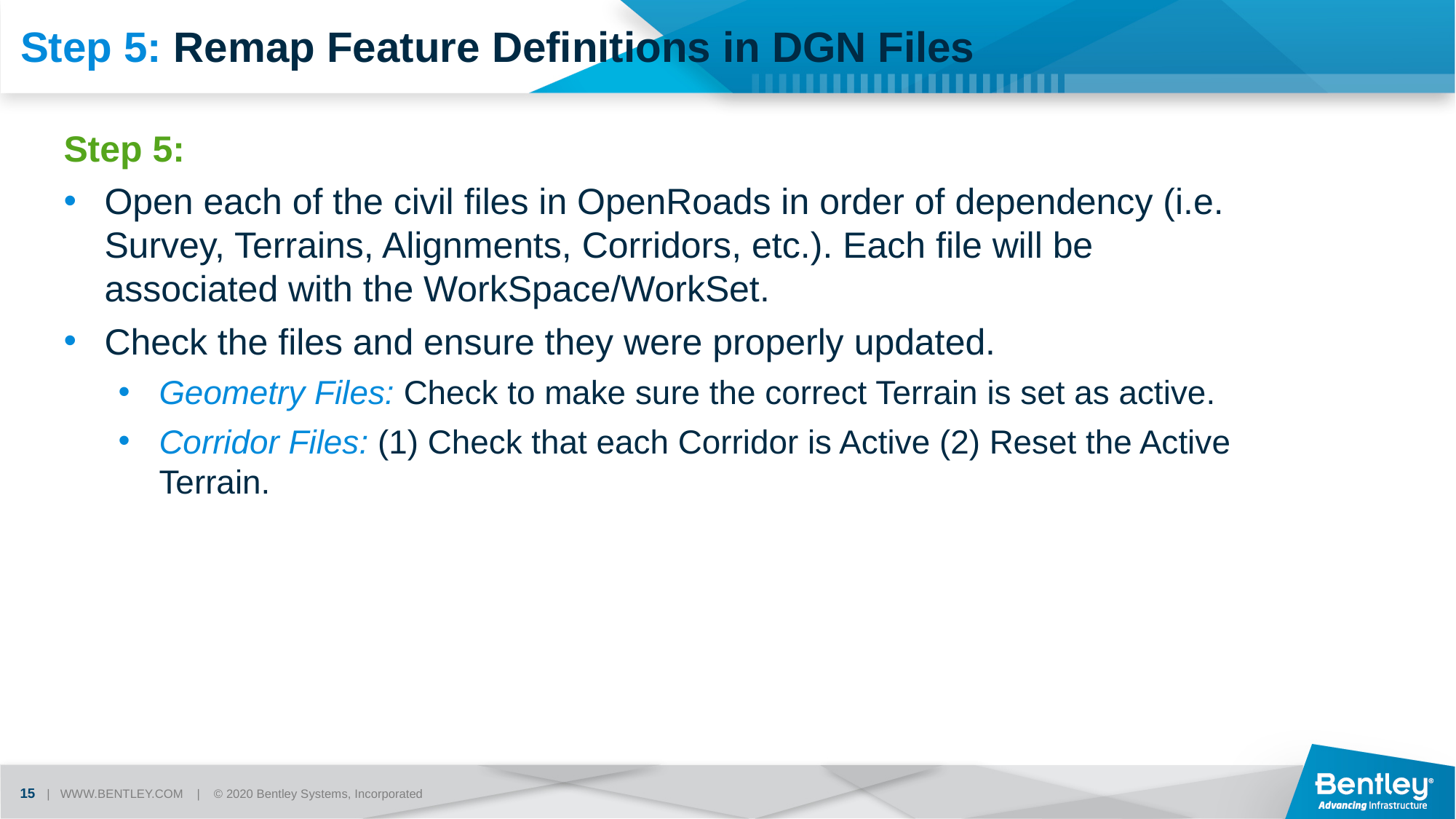

Step 5: Remap Feature Definitions in DGN Files
Step 5:
Open each of the civil files in OpenRoads in order of dependency (i.e. Survey, Terrains, Alignments, Corridors, etc.). Each file will be associated with the WorkSpace/WorkSet.
Check the files and ensure they were properly updated.
Geometry Files: Check to make sure the correct Terrain is set as active.
Corridor Files: (1) Check that each Corridor is Active (2) Reset the Active Terrain.